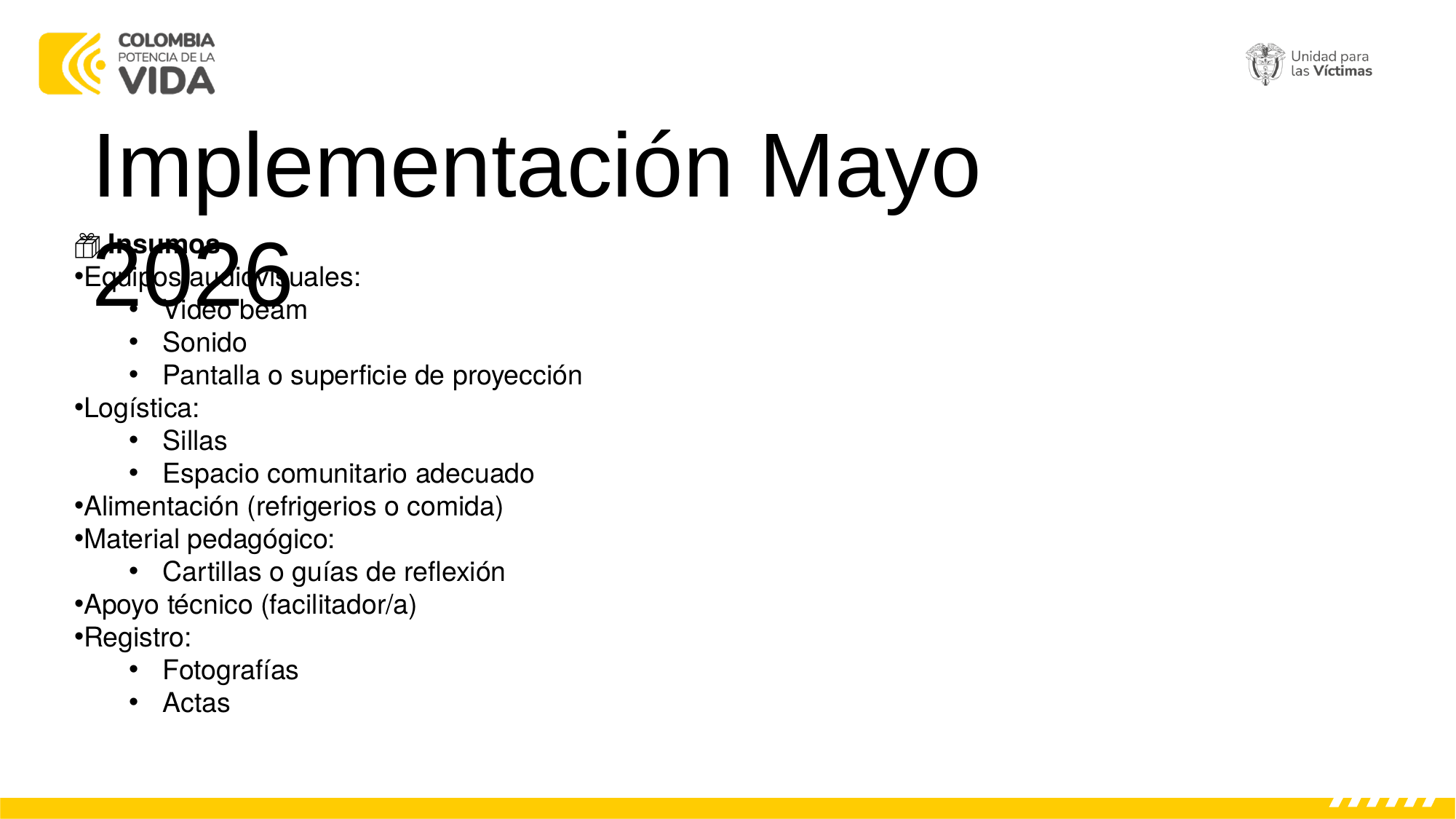

Agenda:
Implementación Mayo 2026
📦 Insumos
Equipos audiovisuales:
Video beam
Sonido
Pantalla o superficie de proyección
Logística:
Sillas
Espacio comunitario adecuado
Alimentación (refrigerios o comida)
Material pedagógico:
Cartillas o guías de reflexión
Apoyo técnico (facilitador/a)
Registro:
Fotografías
Actas